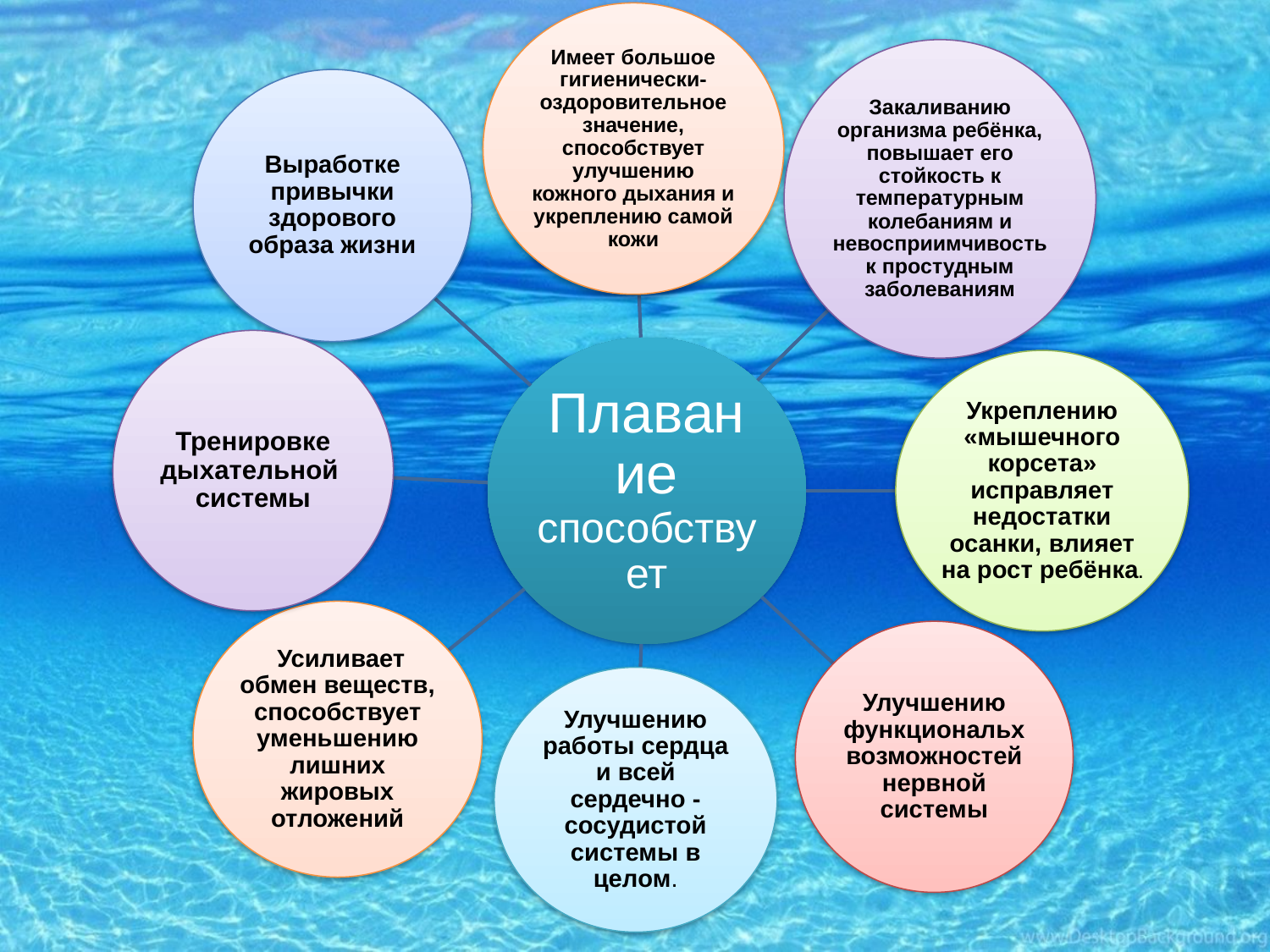

Плавание способствует

Имеет большое гигиенически-оздоровительное значение, способствует улучшению кожного дыхания и укреплению самой кожи

Закаливанию организма ребёнка, повышает его стойкость к температурным колебаниям и невосприимчивость к простудным заболеваниям

Укреплению «мышечного корсета» исправляет недостатки осанки, влияет на рост ребёнка.

Улучшению функциональх возможностей нервной системы

Выработке привычки здорового образа жизни

 Усиливает обмен веществ, способствует уменьшению лишних жировых отложений

Тренировке дыхательной  системы

Улучшению работы сердца и всей сердечно - сосудистой системы в целом.